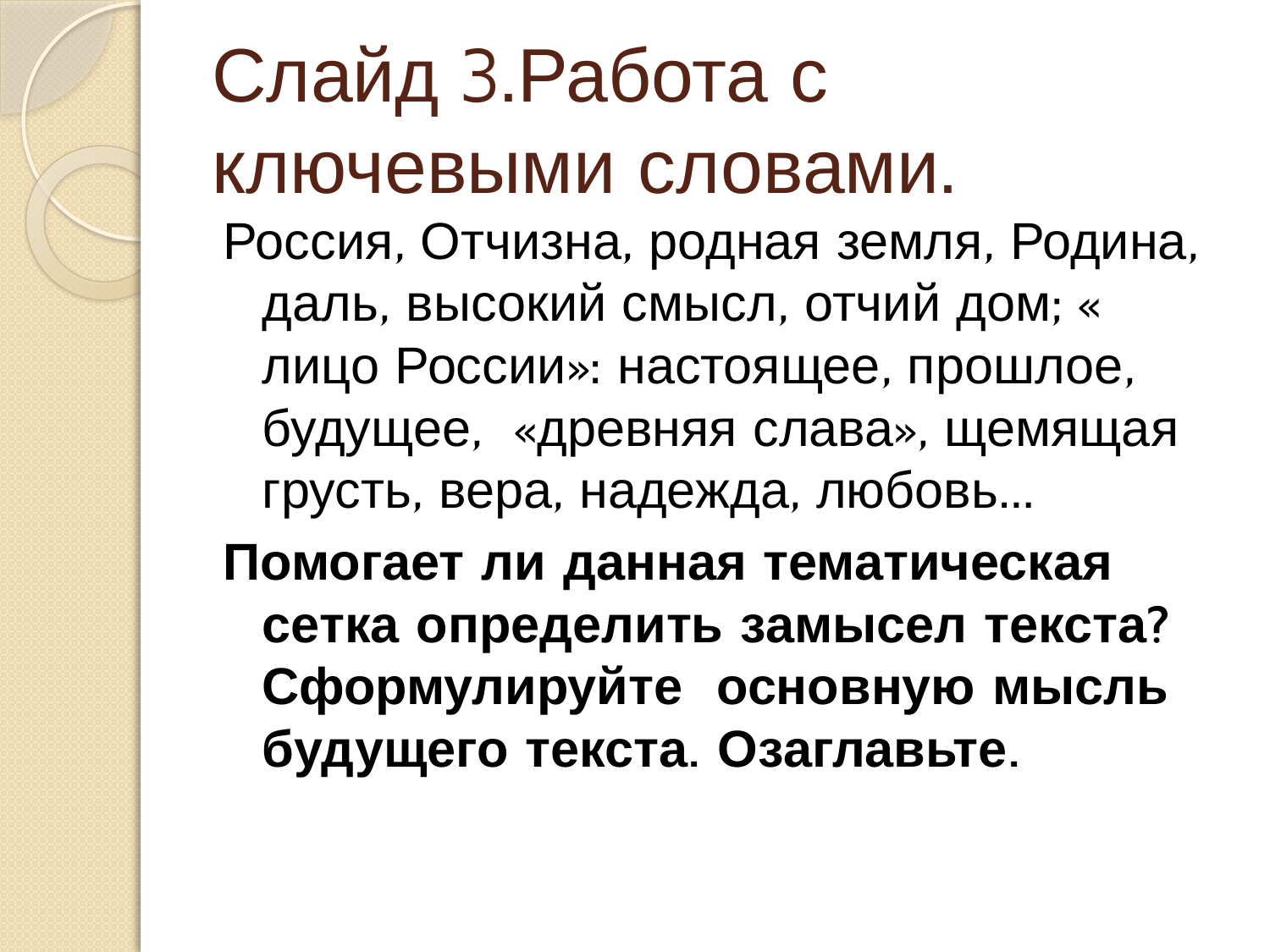

# Слайд 3.Работа с ключевыми словами.
Россия, Отчизна, родная земля, Родина, даль, высокий смысл, отчий дом; « лицо России»: настоящее, прошлое, будущее,  «древняя слава», щемящая грусть, вера, надежда, любовь…
Помогает ли данная тематическая сетка определить замысел текста? Сформулируйте  основную мысль будущего текста. Озаглавьте.